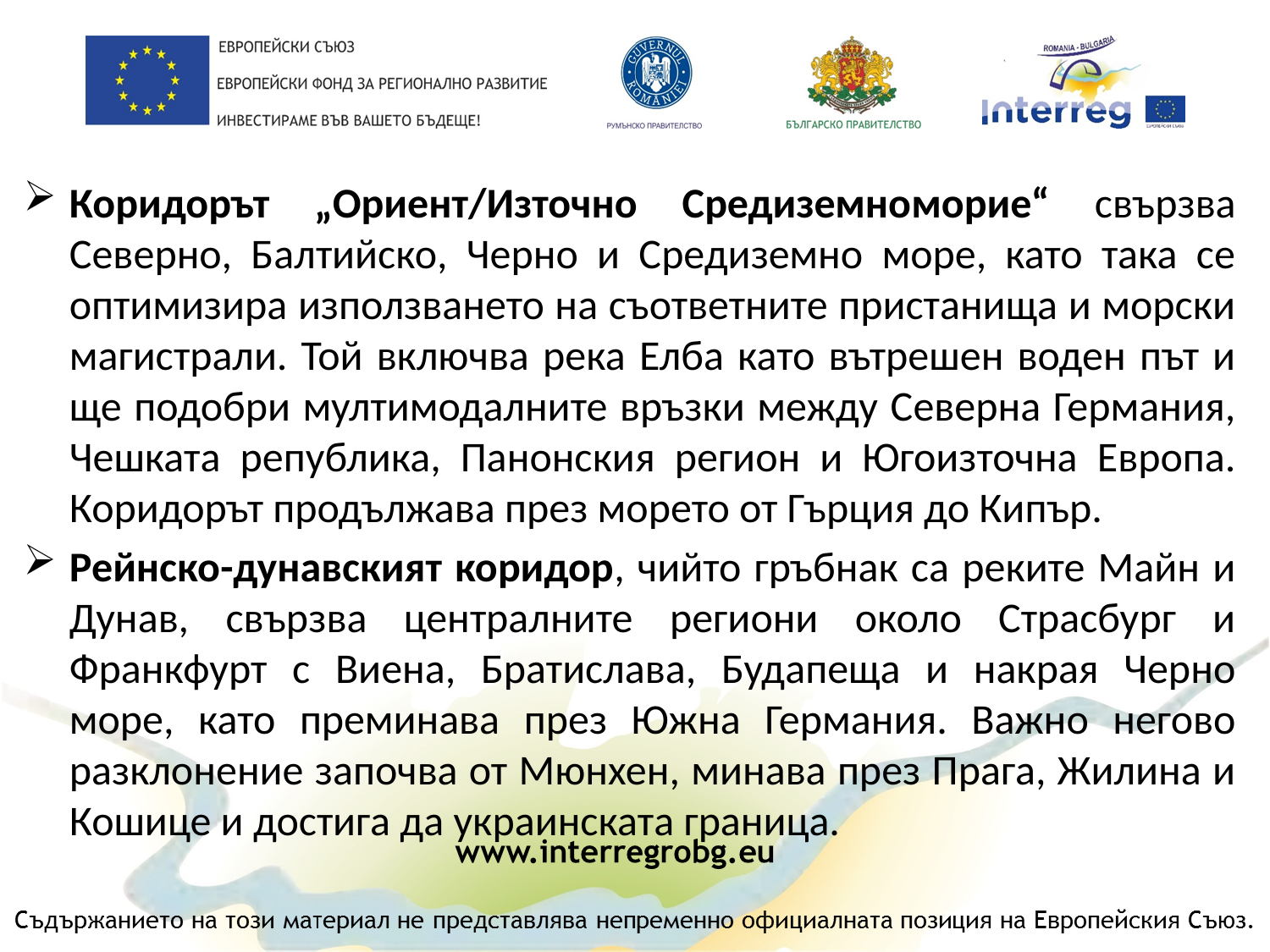

Коридорът „Ориент/Източно Средиземноморие“ свързва Северно, Балтийско, Черно и Средиземно море, като така се оптимизира използването на съответните пристанища и морски магистрали. Той включва река Елба като вътрешен воден път и ще подобри мултимодалните връзки между Северна Германия, Чешката република, Панонския регион и Югоизточна Европа. Коридорът продължава през морето от Гърция до Кипър.
Рейнско-дунавският коридор, чийто гръбнак са реките Майн и Дунав, свързва централните региони около Страсбург и Франкфурт с Виена, Братислава, Будапеща и накрая Черно море, като преминава през Южна Германия. Важно негово разклонение започва от Мюнхен, минава през Прага, Жилина и Кошице и достига да украинската граница.